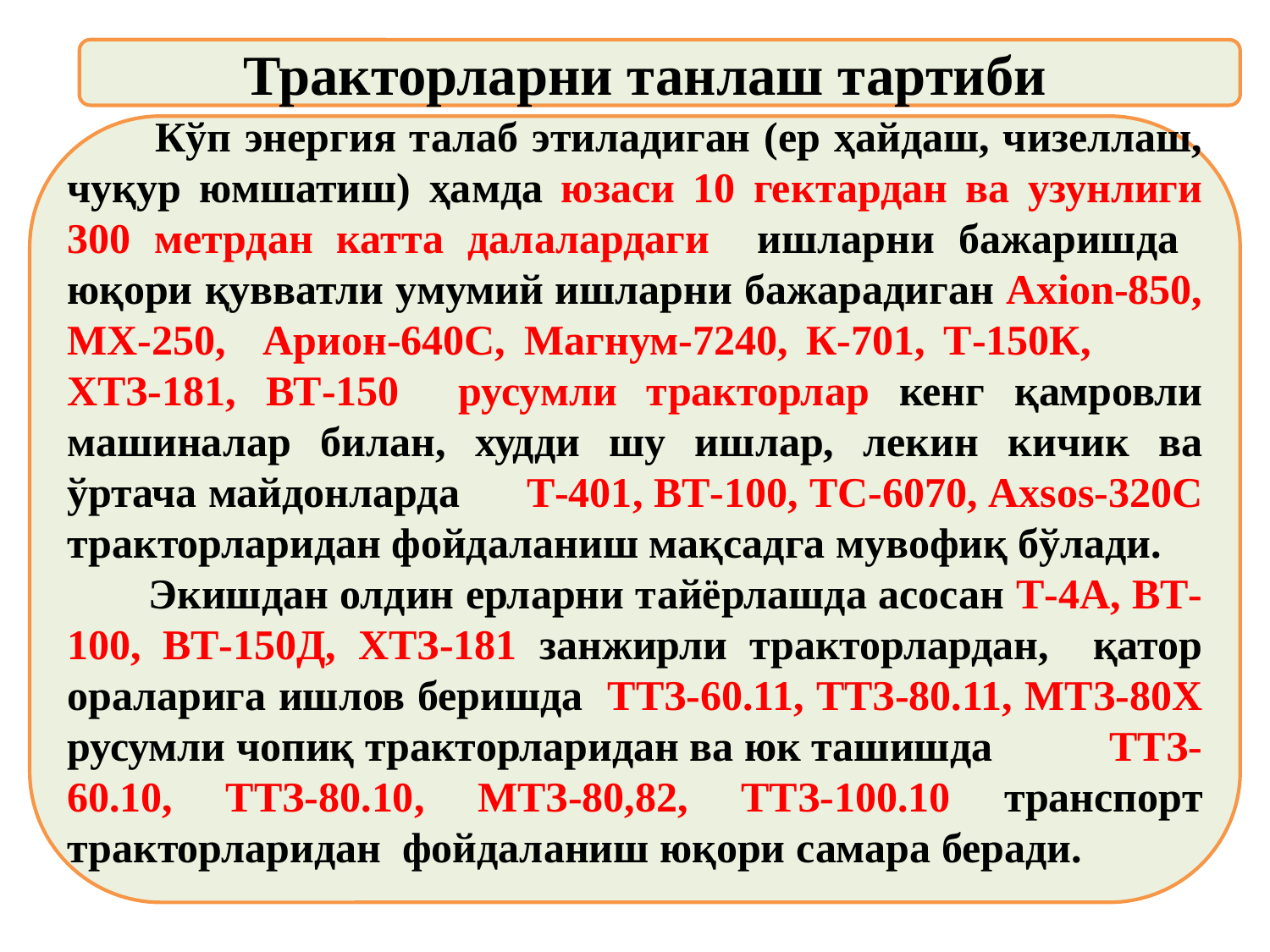

Тракторларни танлаш тартиби
        Кўп энергия талаб этиладиган (ер ҳайдаш, чизеллаш, чуқур юмшатиш) ҳамда юзаси 10 гектардан ва узунлиги 300 метрдан катта далалардаги  ишларни бажаришда  юқори қувватли умумий ишларни бажарадиган Ахion-850, МХ-250,  Арион-640С, Магнум-7240, К-701, Т-150К,       ХТЗ-181, ВТ-150  русумли тракторлар кенг қамровли машиналар билан, худди шу ишлар, лекин кичик ва ўртача майдонларда      Т-401, ВТ-100, ТС-6070, Ахsоs-320С тракторларидан фойдаланиш мақсадга мувофиқ бўлади.
       Экишдан олдин ерларни тайёрлашда асосан Т-4А, ВТ-100, ВТ-150Д, ХТЗ-181 занжирли тракторлардан,  қатор ораларига ишлов беришда  ТТЗ-60.11, ТТЗ-80.11, МТЗ-80Х русумли чопиқ тракторларидан ва юк ташишда           ТТЗ-60.10, ТТЗ-80.10, МТЗ-80,82, ТТЗ-100.10 транспорт тракторларидан  фойдаланиш юқори самара беради.